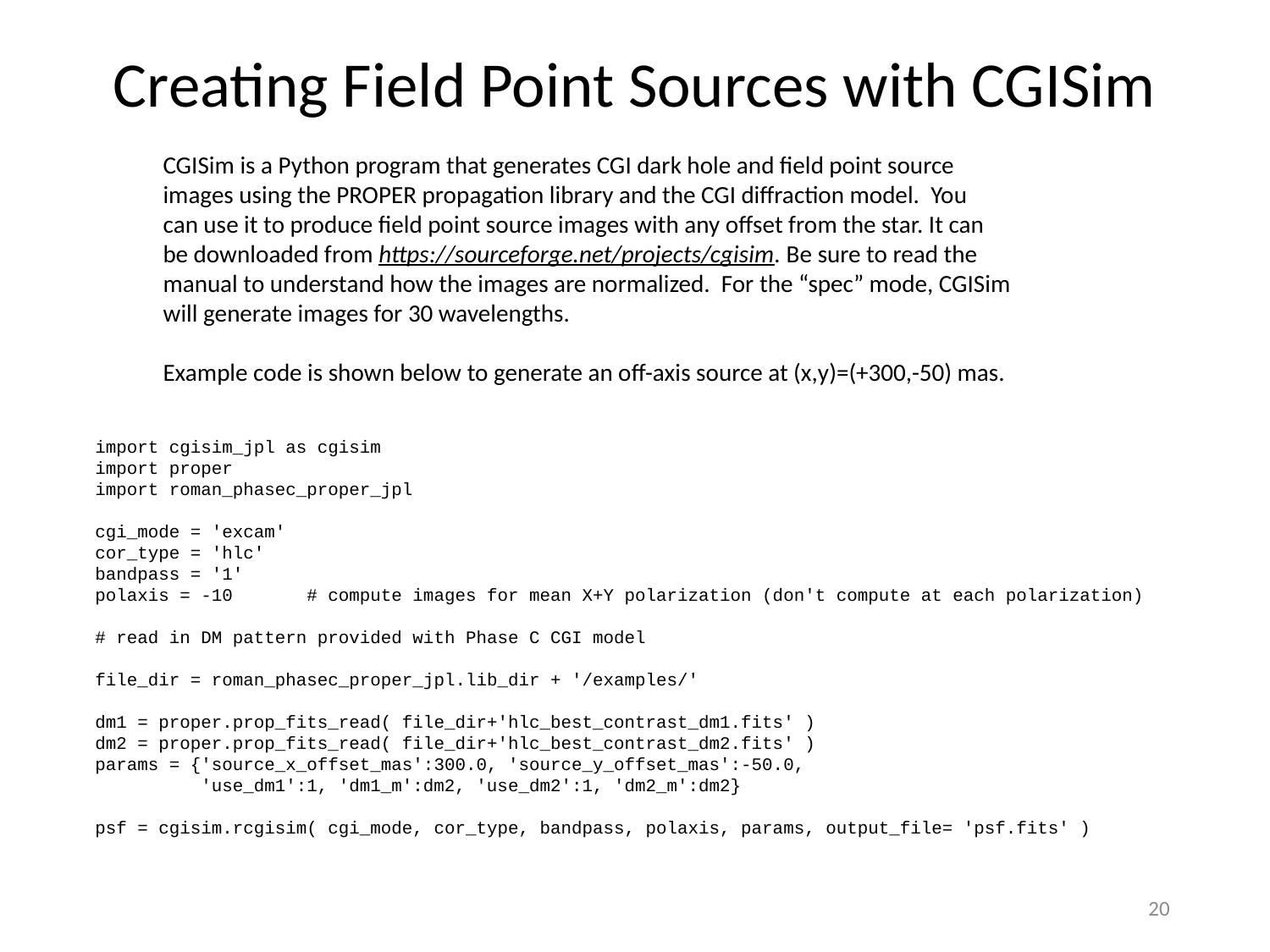

# Creating Field Point Sources with CGISim
CGISim is a Python program that generates CGI dark hole and field point source
images using the PROPER propagation library and the CGI diffraction model.  You
can use it to produce field point source images with any offset from the star. It can
be downloaded from https://sourceforge.net/projects/cgisim. Be sure to read the
manual to understand how the images are normalized.  For the “spec” mode, CGISim
will generate images for 30 wavelengths.

Example code is shown below to generate an off-axis source at (x,y)=(+300,-50) mas.
import cgisim_jpl as cgisim
import proper
import roman_phasec_proper_jpl

cgi_mode = 'excam'
cor_type = 'hlc'
bandpass = '1'
polaxis = -10       # compute images for mean X+Y polarization (don't compute at each polarization)

# read in DM pattern provided with Phase C CGI model

file_dir = roman_phasec_proper_jpl.lib_dir + '/examples/'

dm1 = proper.prop_fits_read( file_dir+'hlc_best_contrast_dm1.fits' )
dm2 = proper.prop_fits_read( file_dir+'hlc_best_contrast_dm2.fits' )
params = {'source_x_offset_mas':300.0, 'source_y_offset_mas':-50.0,
          'use_dm1':1, 'dm1_m':dm2, 'use_dm2':1, 'dm2_m':dm2}

psf = cgisim.rcgisim( cgi_mode, cor_type, bandpass, polaxis, params, output_file= 'psf.fits' )
20